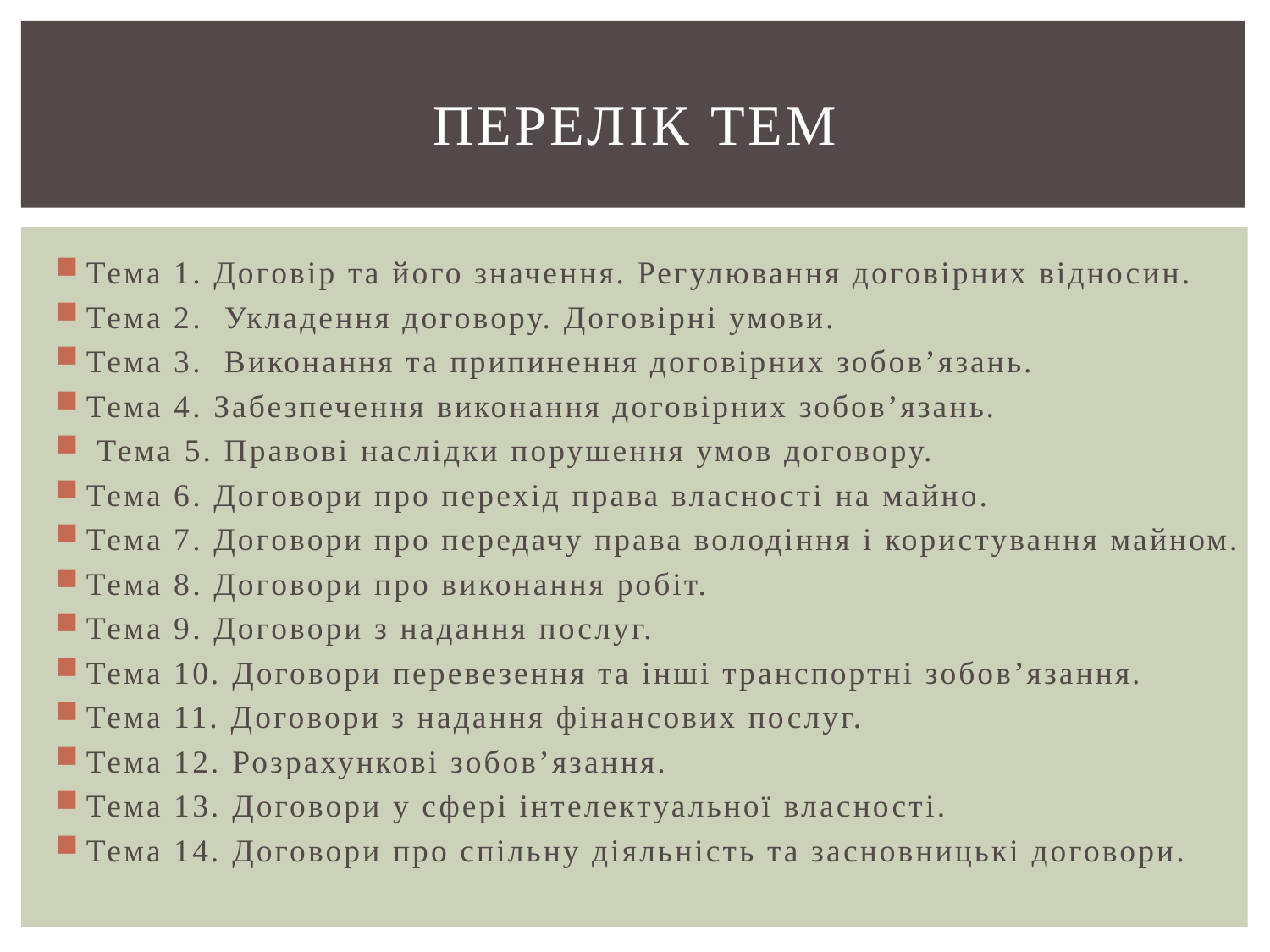

# Перелік тем
Тема 1. Договір та його значення. Регулювання договірних відносин.
Тема 2.  Укладення договору. Договірні умови.
Тема 3.  Виконання та припинення договірних зобов’язань.
Тема 4. Забезпечення виконання договірних зобов’язань.
 Тема 5. Правові наслідки порушення умов договору.
Тема 6. Договори про перехід права власності на майно.
Тема 7. Договори про передачу права володіння і користування майном.
Тема 8. Договори про виконання робіт.
Тема 9. Договори з надання послуг.
Тема 10. Договори перевезення та інші транспортні зобов’язання.
Тема 11. Договори з надання фінансових послуг.
Тема 12. Розрахункові зобов’язання.
Тема 13. Договори у сфері інтелектуальної власності.
Тема 14. Договори про спільну діяльність та засновницькі договори.